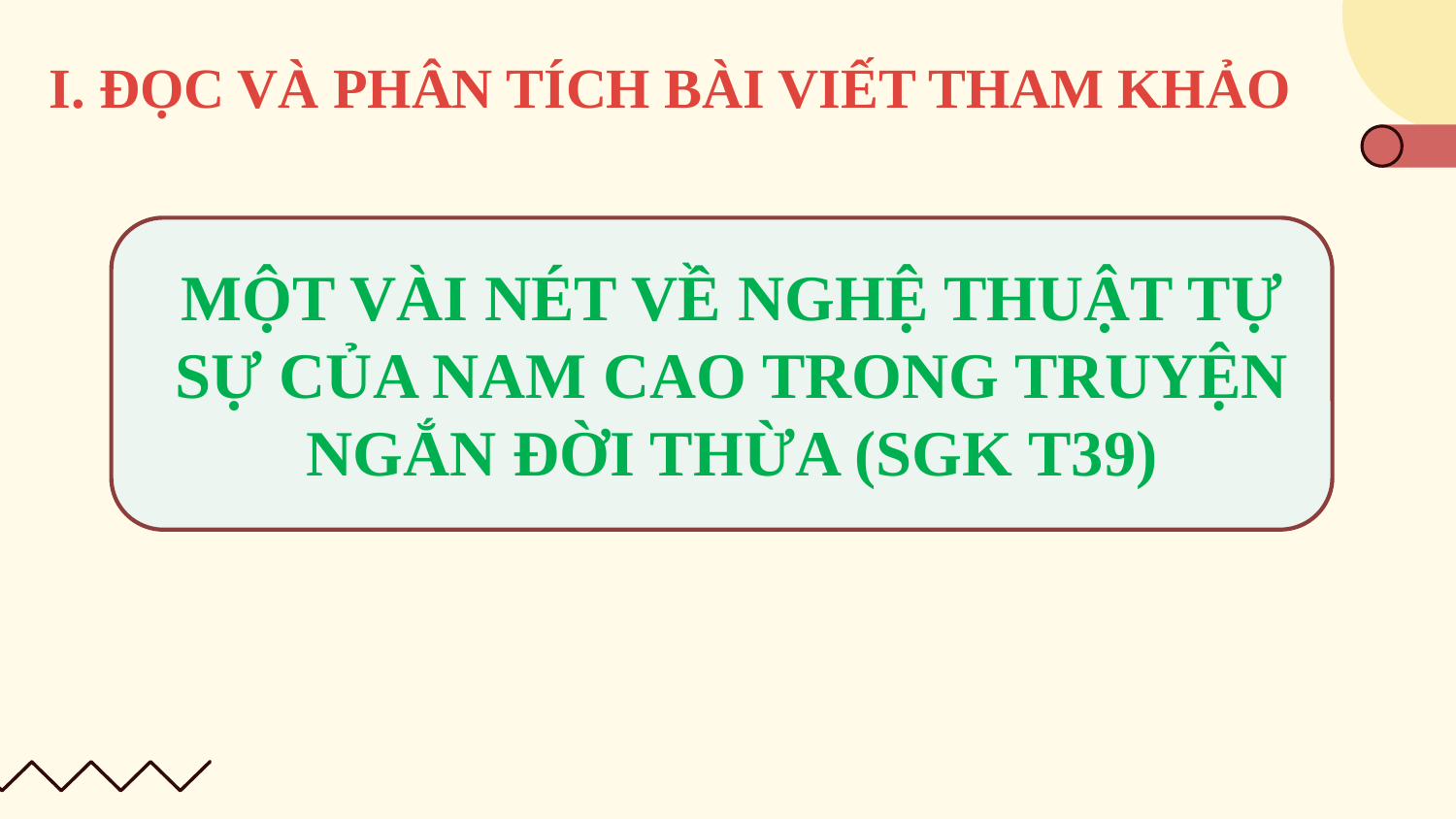

# I. ĐỌC VÀ PHÂN TÍCH BÀI VIẾT THAM KHẢO

MỘT VÀI NÉT VỀ NGHỆ THUẬT TỰ SỰ CỦA NAM CAO TRONG TRUYỆN NGẮN ĐỜI THỪA (SGK T39)